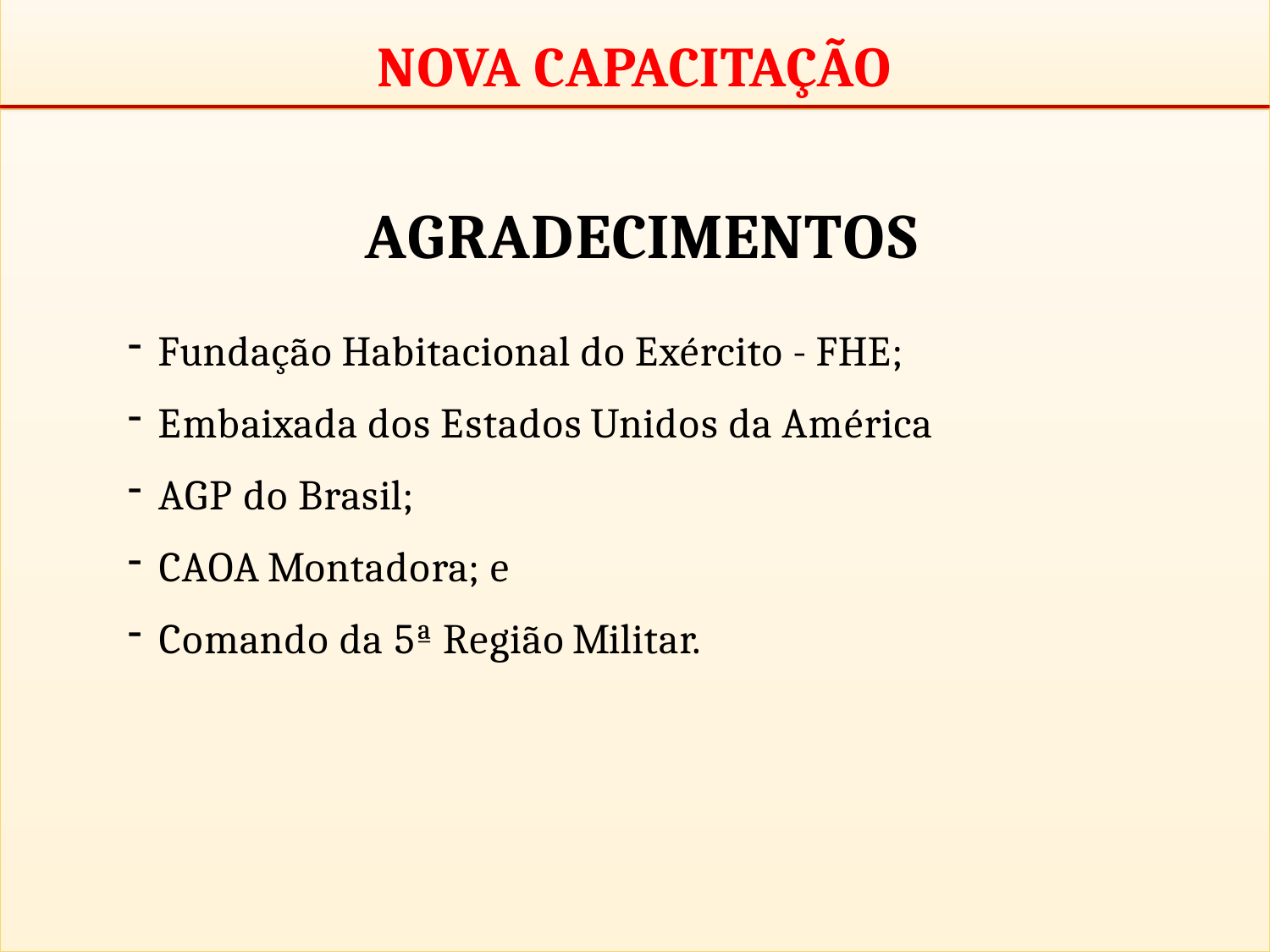

NOVA CAPACITAÇÃO

AGRADECIMENTOS
Fundação Habitacional do Exército - FHE;
Embaixada dos Estados Unidos da América
AGP do Brasil;
CAOA Montadora; e
Comando da 5ª Região Militar.